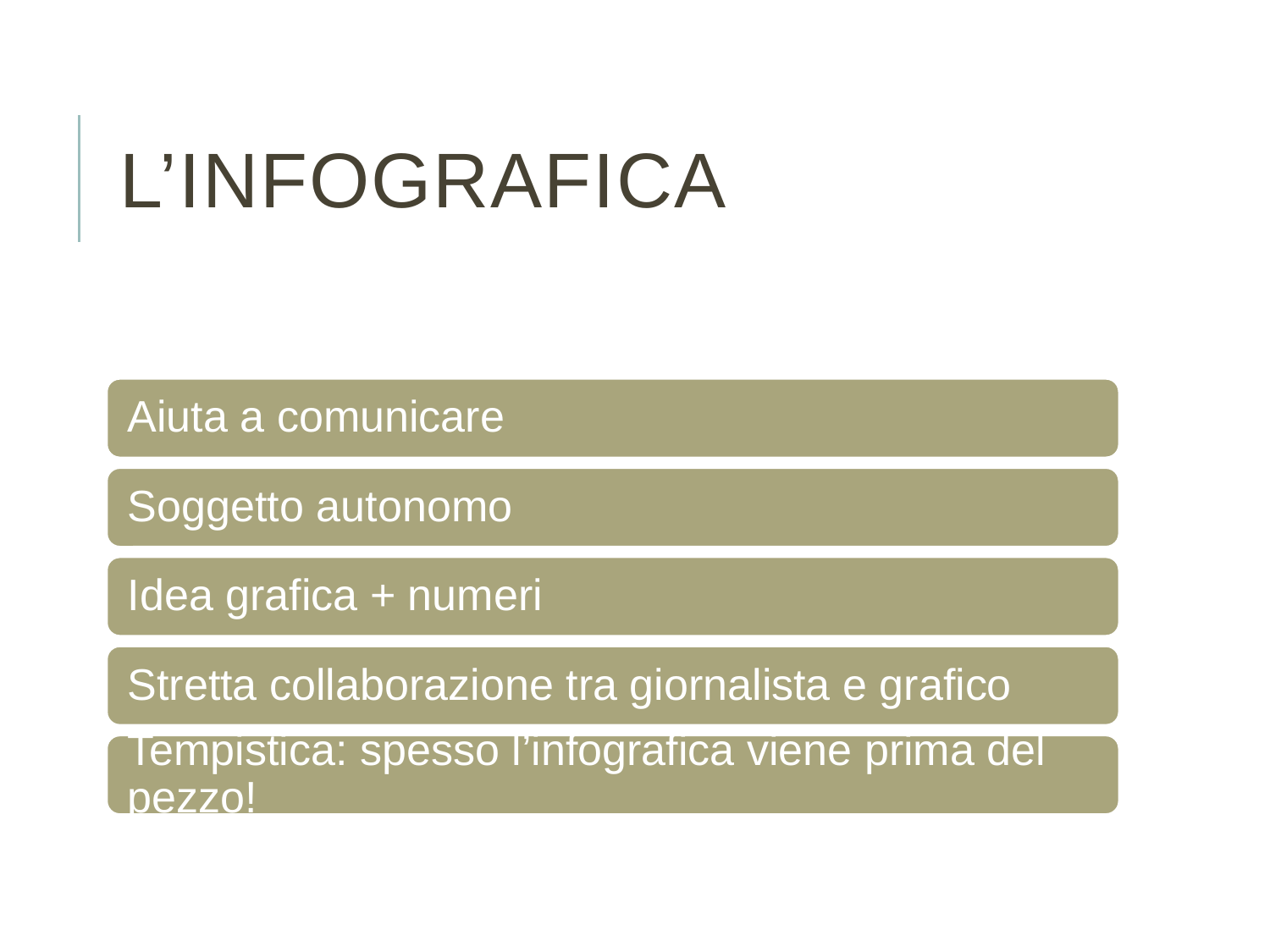

# L’Infografica
Aiuta a comunicare
Soggetto autonomo
Idea grafica + numeri
Stretta collaborazione tra giornalista e grafico
Tempistica: spesso l’infografica viene prima del pezzo!